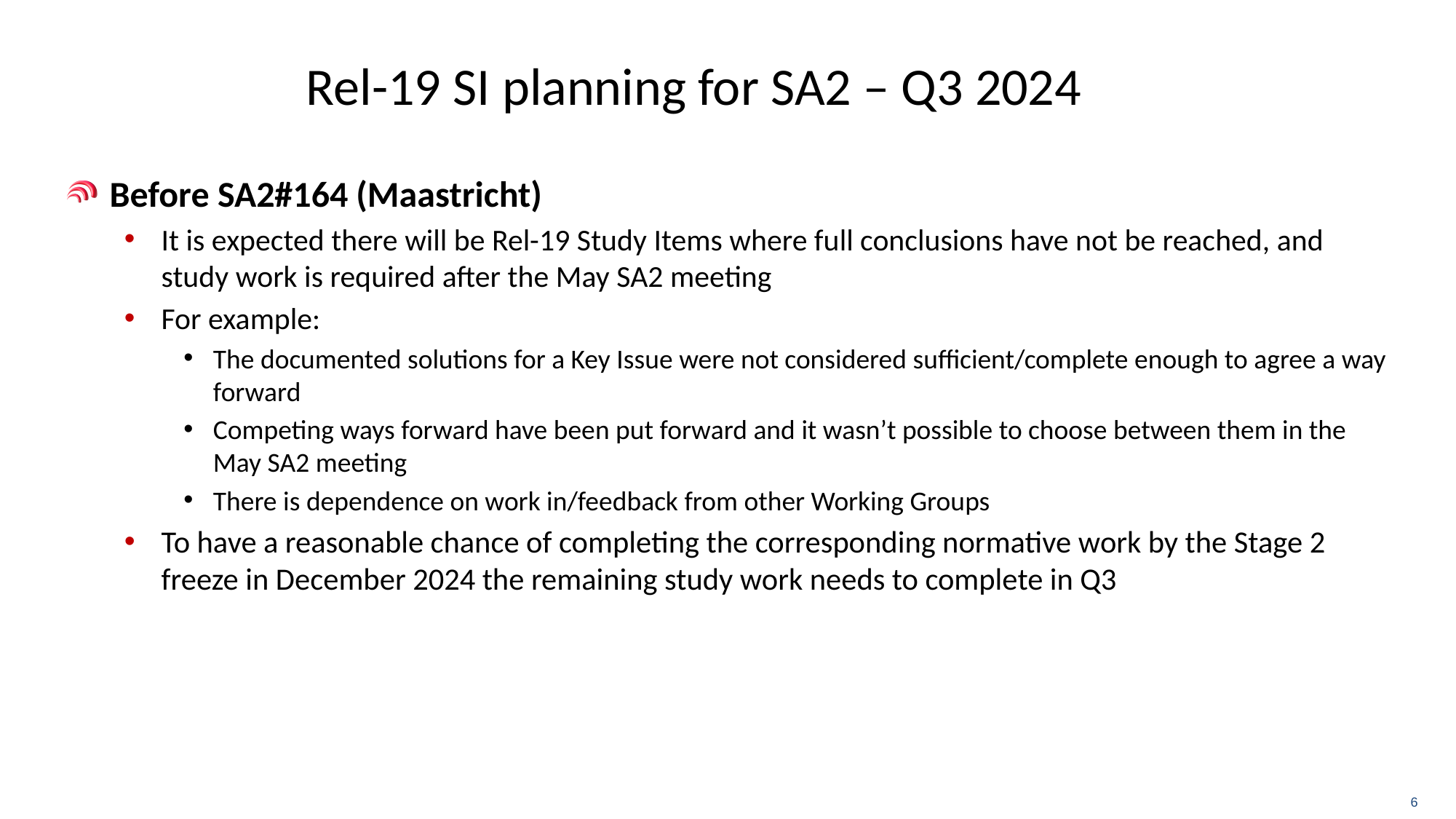

# Rel-19 SI planning for SA2 – Q3 2024
Before SA2#164 (Maastricht)
It is expected there will be Rel-19 Study Items where full conclusions have not be reached, and study work is required after the May SA2 meeting
For example:
The documented solutions for a Key Issue were not considered sufficient/complete enough to agree a way forward
Competing ways forward have been put forward and it wasn’t possible to choose between them in the May SA2 meeting
There is dependence on work in/feedback from other Working Groups
To have a reasonable chance of completing the corresponding normative work by the Stage 2 freeze in December 2024 the remaining study work needs to complete in Q3